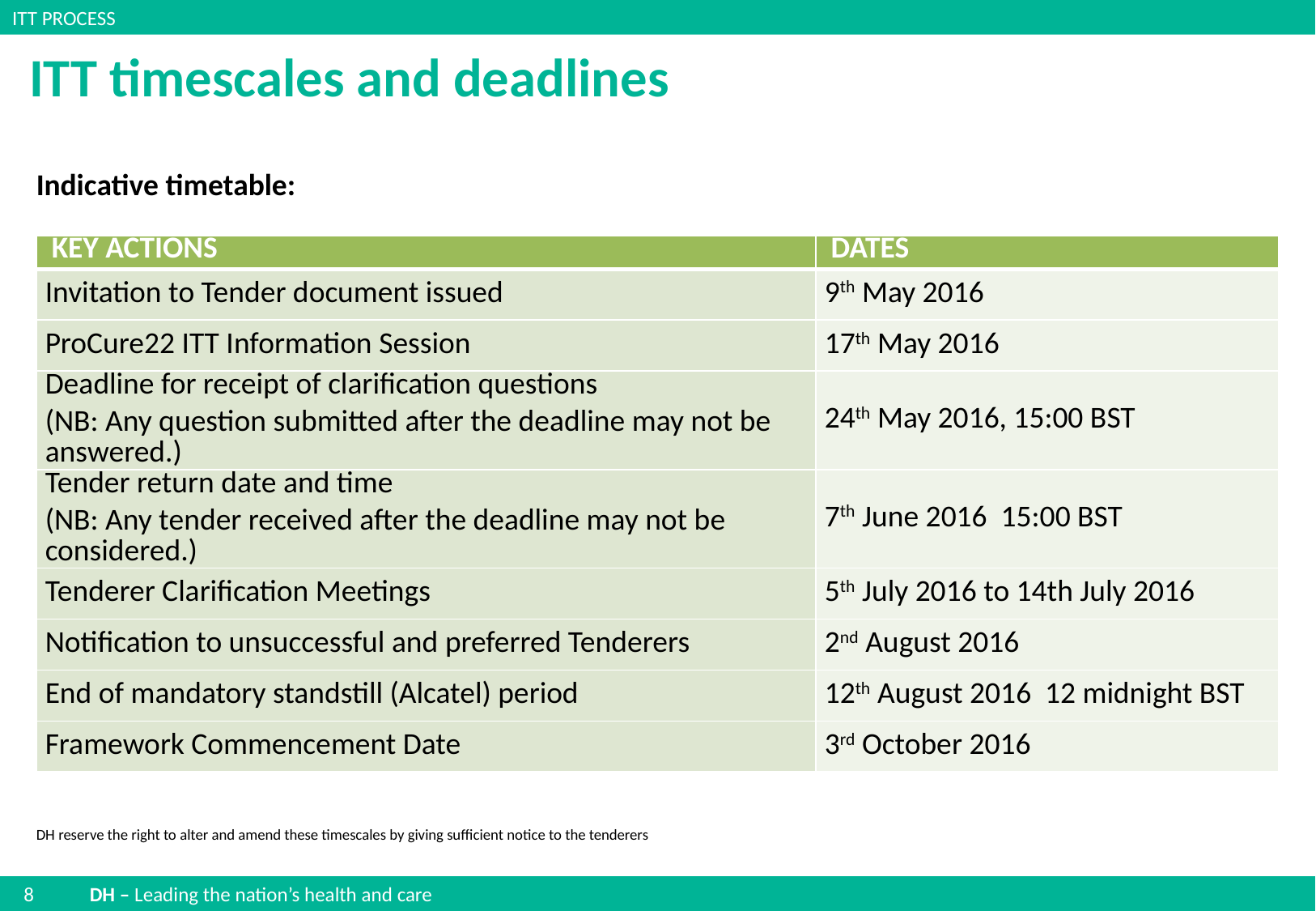

ITT PROCESS
# ITT timescales and deadlines
Indicative timetable:

| Key Actions | Dates |
| --- | --- |
| Invitation to Tender document issued | 9th May 2016 |
| ProCure22 ITT Information Session | 17th May 2016 |
| Deadline for receipt of clarification questions (NB: Any question submitted after the deadline may not be answered.) | 24th May 2016, 15:00 BST |
| Tender return date and time (NB: Any tender received after the deadline may not be considered.) | 7th June 2016 15:00 BST |
| Tenderer Clarification Meetings | 5th July 2016 to 14th July 2016 |
| Notification to unsuccessful and preferred Tenderers | 2nd August 2016 |
| End of mandatory standstill (Alcatel) period | 12th August 2016 12 midnight BST |
| Framework Commencement Date | 3rd October 2016 |

DH reserve the right to alter and amend these timescales by giving sufficient notice to the tenderers